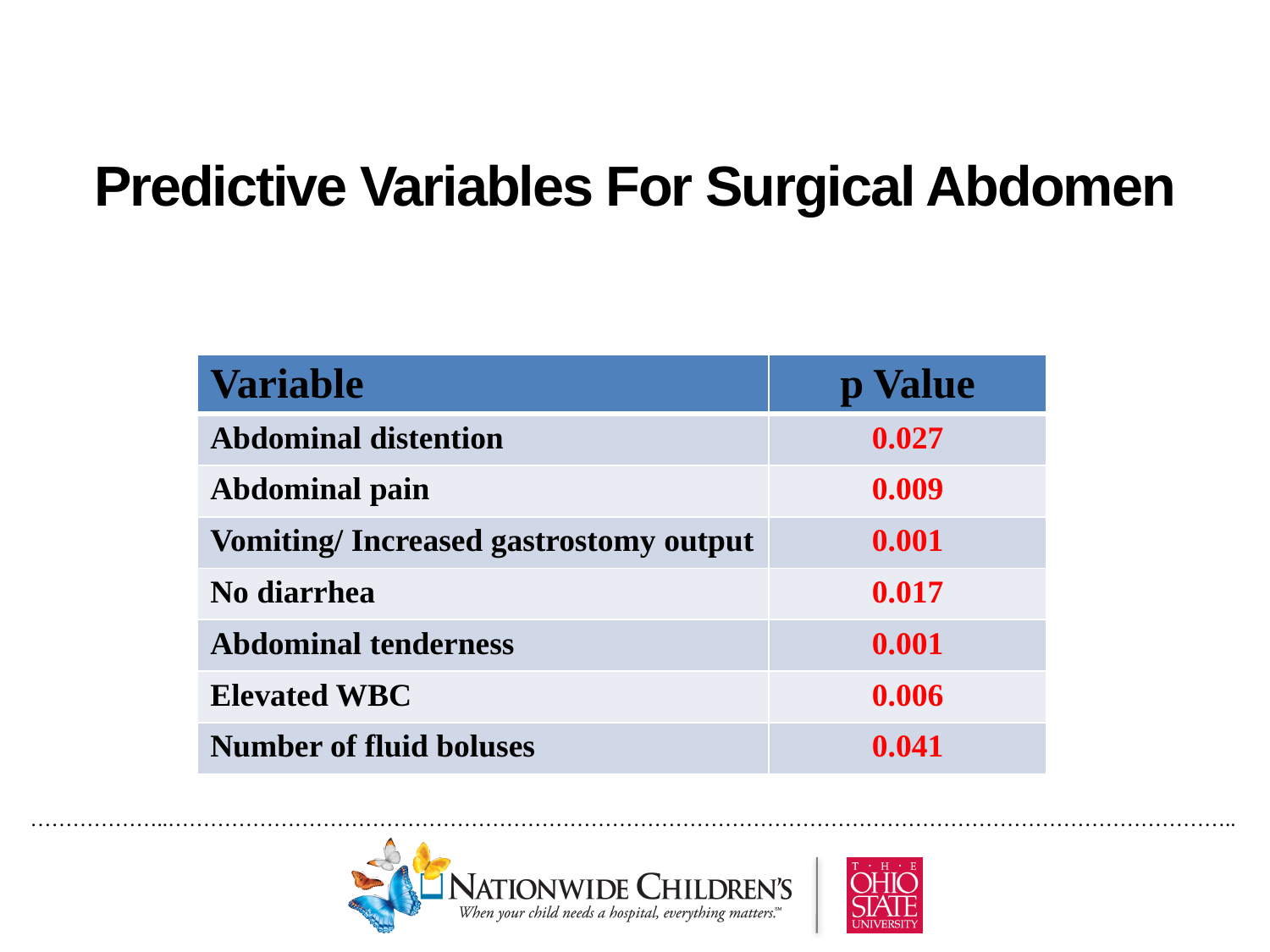

# Predictive Variables For Surgical Abdomen
| Variable | p Value |
| --- | --- |
| Abdominal distention | 0.027 |
| Abdominal pain | 0.009 |
| Vomiting/ Increased gastrostomy output | 0.001 |
| No diarrhea | 0.017 |
| Abdominal tenderness | 0.001 |
| Elevated WBC | 0.006 |
| Number of fluid boluses | 0.041 |